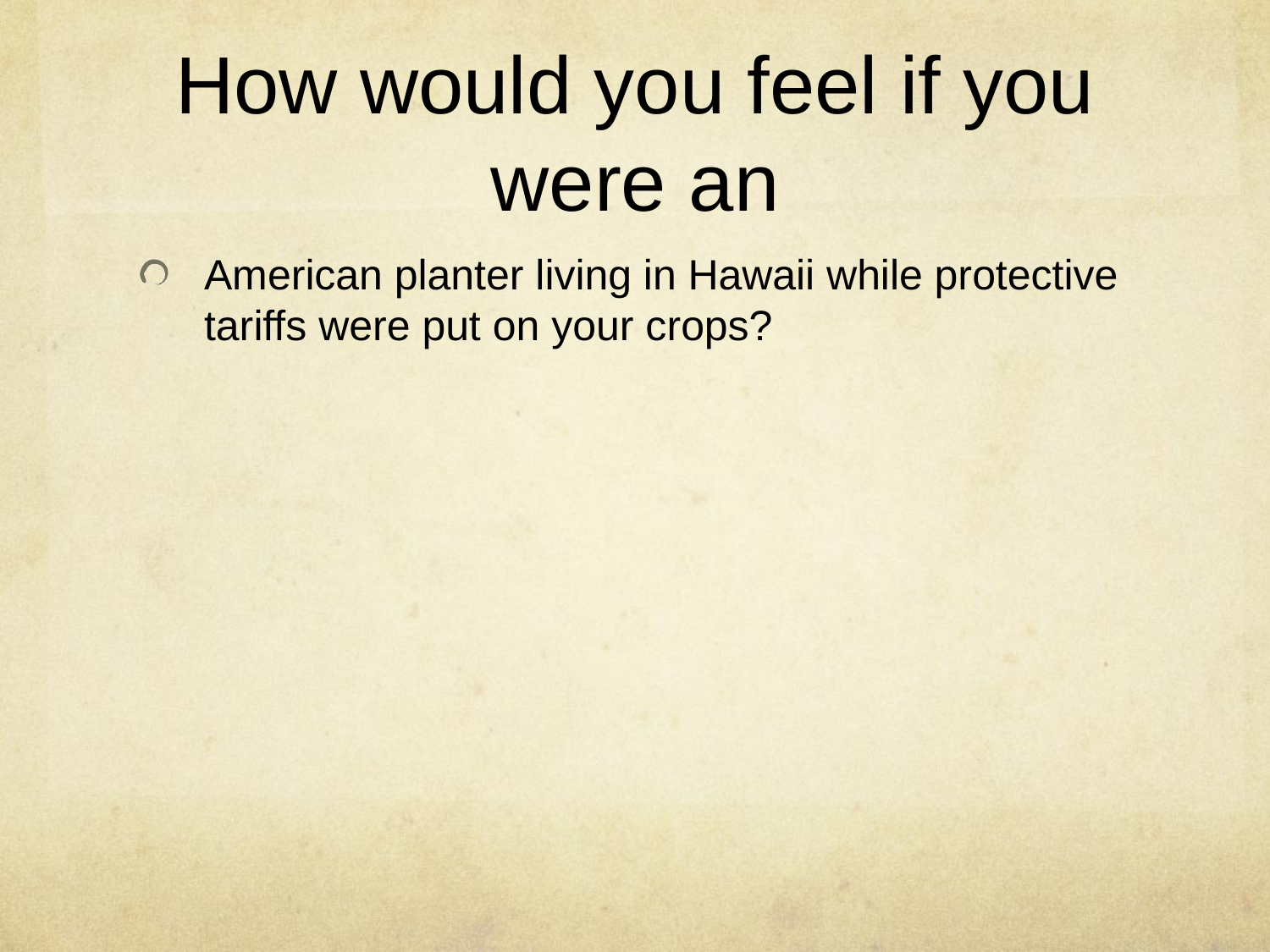

# How would you feel if you were an
American planter living in Hawaii while protective tariffs were put on your crops?